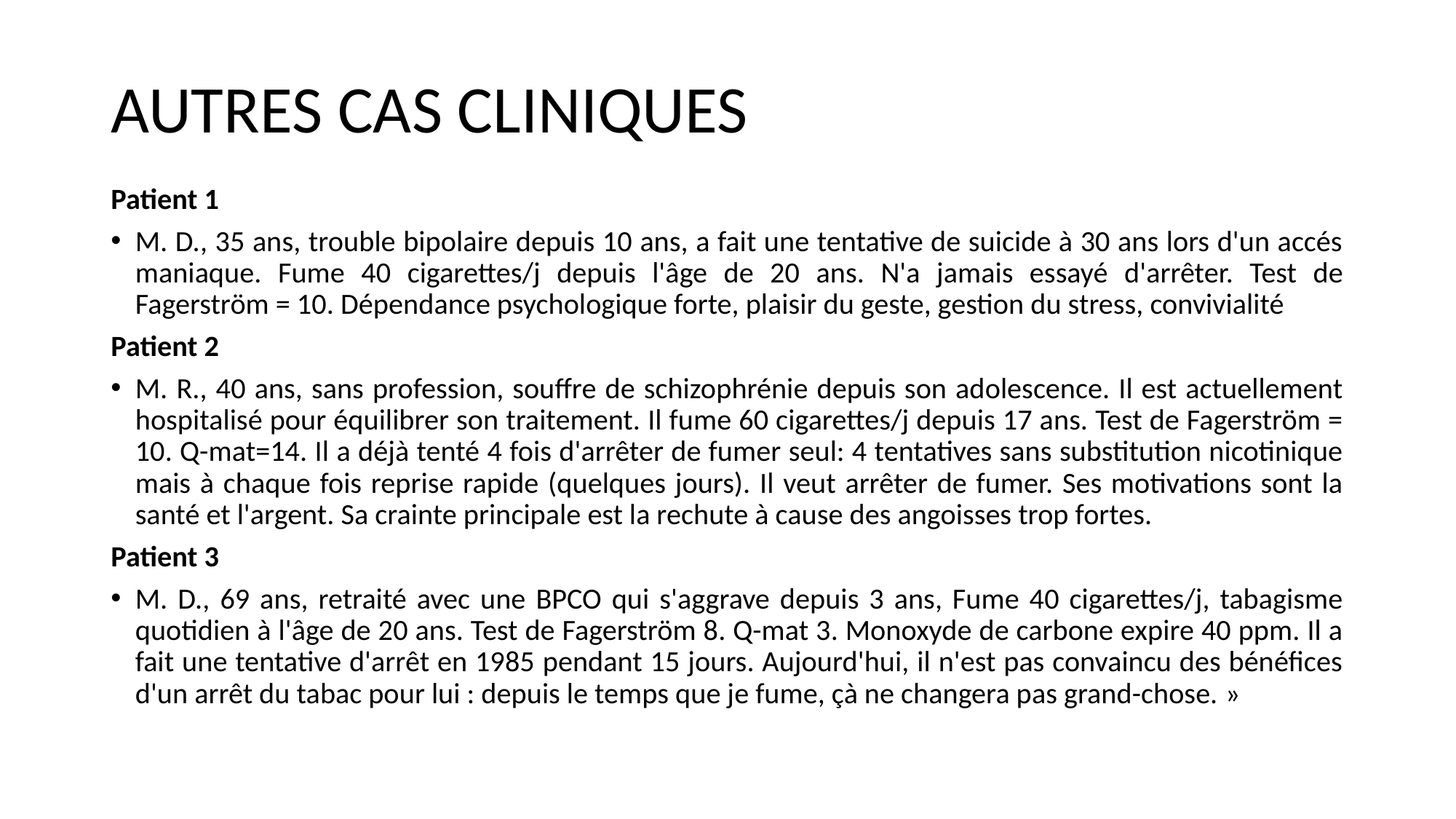

# AUTRES CAS CLINIQUES
Patient 1
M. D., 35 ans, trouble bipolaire depuis 10 ans, a fait une tentative de suicide à 30 ans lors d'un accés maniaque. Fume 40 cigarettes/j depuis l'âge de 20 ans. N'a jamais essayé d'arrêter. Test de Fagerström = 10. Dépendance psychologique forte, plaisir du geste, gestion du stress, convivialité
Patient 2
M. R., 40 ans, sans profession, souffre de schizophrénie depuis son adolescence. Il est actuellement hospitalisé pour équilibrer son traitement. Il fume 60 cigarettes/j depuis 17 ans. Test de Fagerström = 10. Q-mat=14. Il a déjà tenté 4 fois d'arrêter de fumer seul: 4 tentatives sans substitution nicotinique mais à chaque fois reprise rapide (quelques jours). Il veut arrêter de fumer. Ses motivations sont la santé et l'argent. Sa crainte principale est la rechute à cause des angoisses trop fortes.
Patient 3
M. D., 69 ans, retraité avec une BPCO qui s'aggrave depuis 3 ans, Fume 40 cigarettes/j, tabagisme quotidien à l'âge de 20 ans. Test de Fagerström 8. Q-mat 3. Monoxyde de carbone expire 40 ppm. Il a fait une tentative d'arrêt en 1985 pendant 15 jours. Aujourd'hui, il n'est pas convaincu des bénéfices d'un arrêt du tabac pour lui : depuis le temps que je fume, çà ne changera pas grand-chose. »